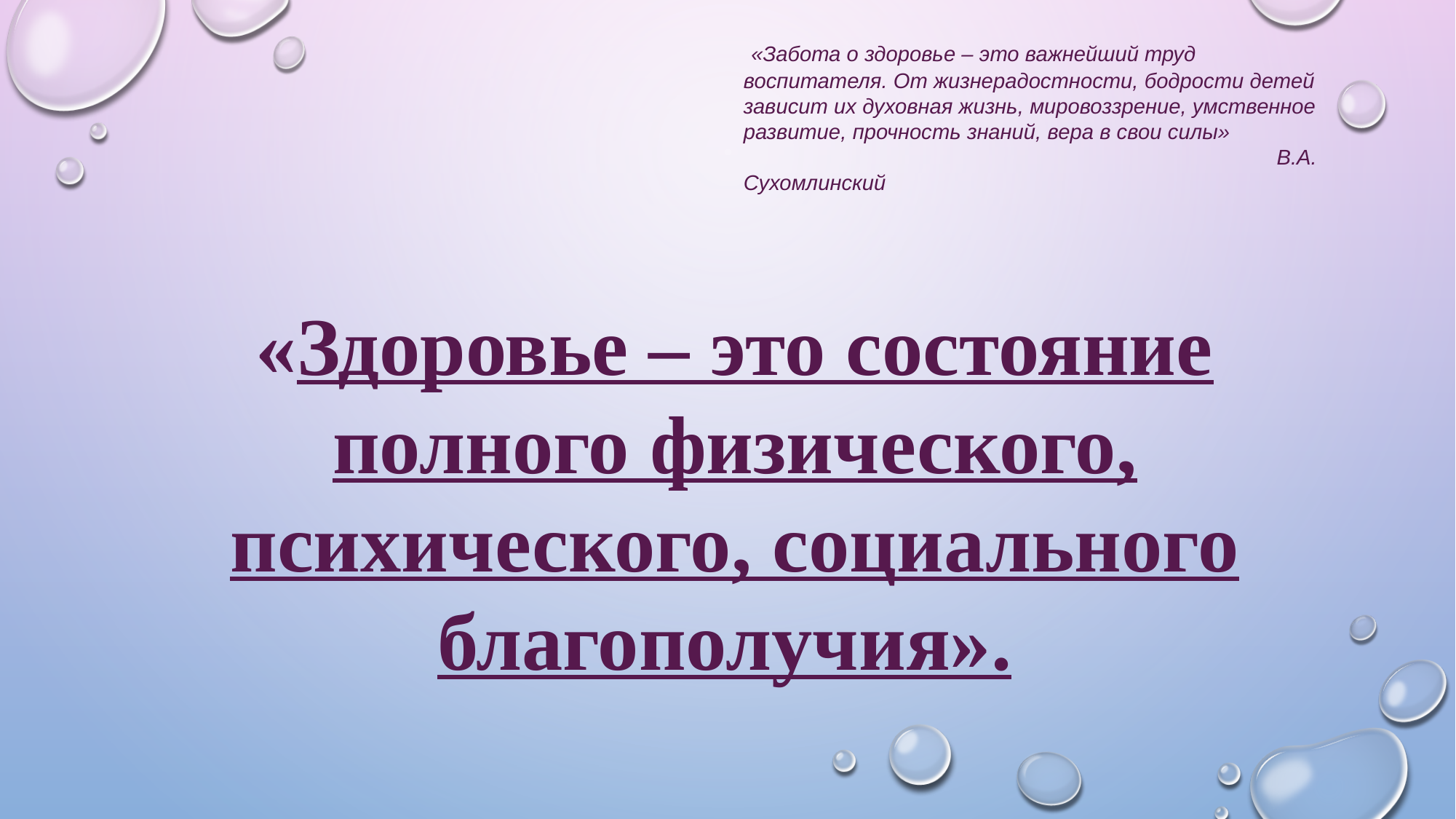

«Забота о здоровье – это важнейший труд воспитателя. От жизнерадостности, бодрости детей зависит их духовная жизнь, мировоззрение, умственное развитие, прочность знаний, вера в свои силы»                                                                                          В.А. Сухомлинский
«Здоровье – это состояние полного физического, психического, социального благополучия».